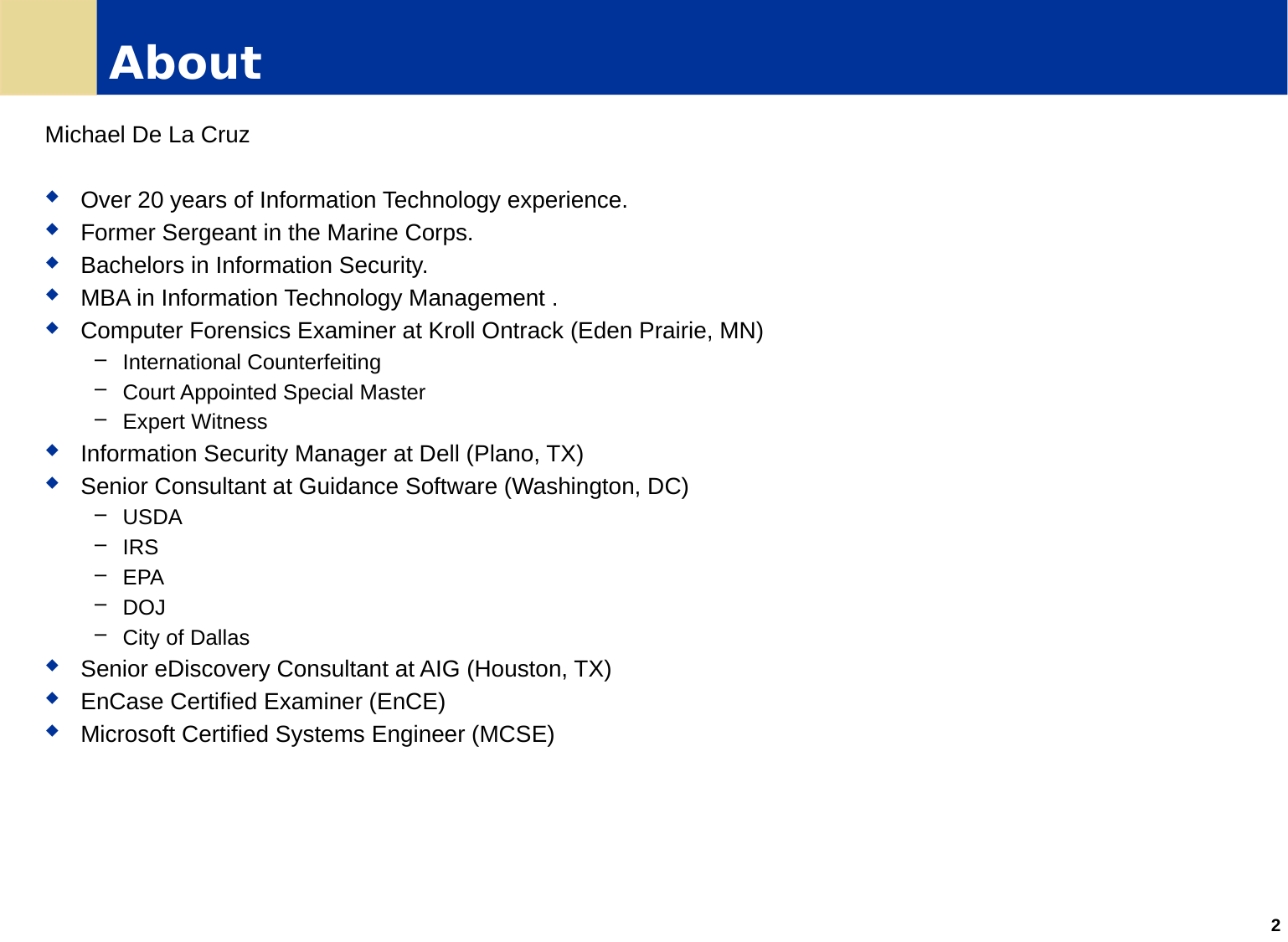

# About
Michael De La Cruz

Over 20 years of Information Technology experience.
Former Sergeant in the Marine Corps.
Bachelors in Information Security.
MBA in Information Technology Management .
Computer Forensics Examiner at Kroll Ontrack (Eden Prairie, MN)
International Counterfeiting
Court Appointed Special Master
Expert Witness
Information Security Manager at Dell (Plano, TX)
Senior Consultant at Guidance Software (Washington, DC)
USDA
IRS
EPA
DOJ
City of Dallas
Senior eDiscovery Consultant at AIG (Houston, TX)
EnCase Certified Examiner (EnCE)
Microsoft Certified Systems Engineer (MCSE)
2